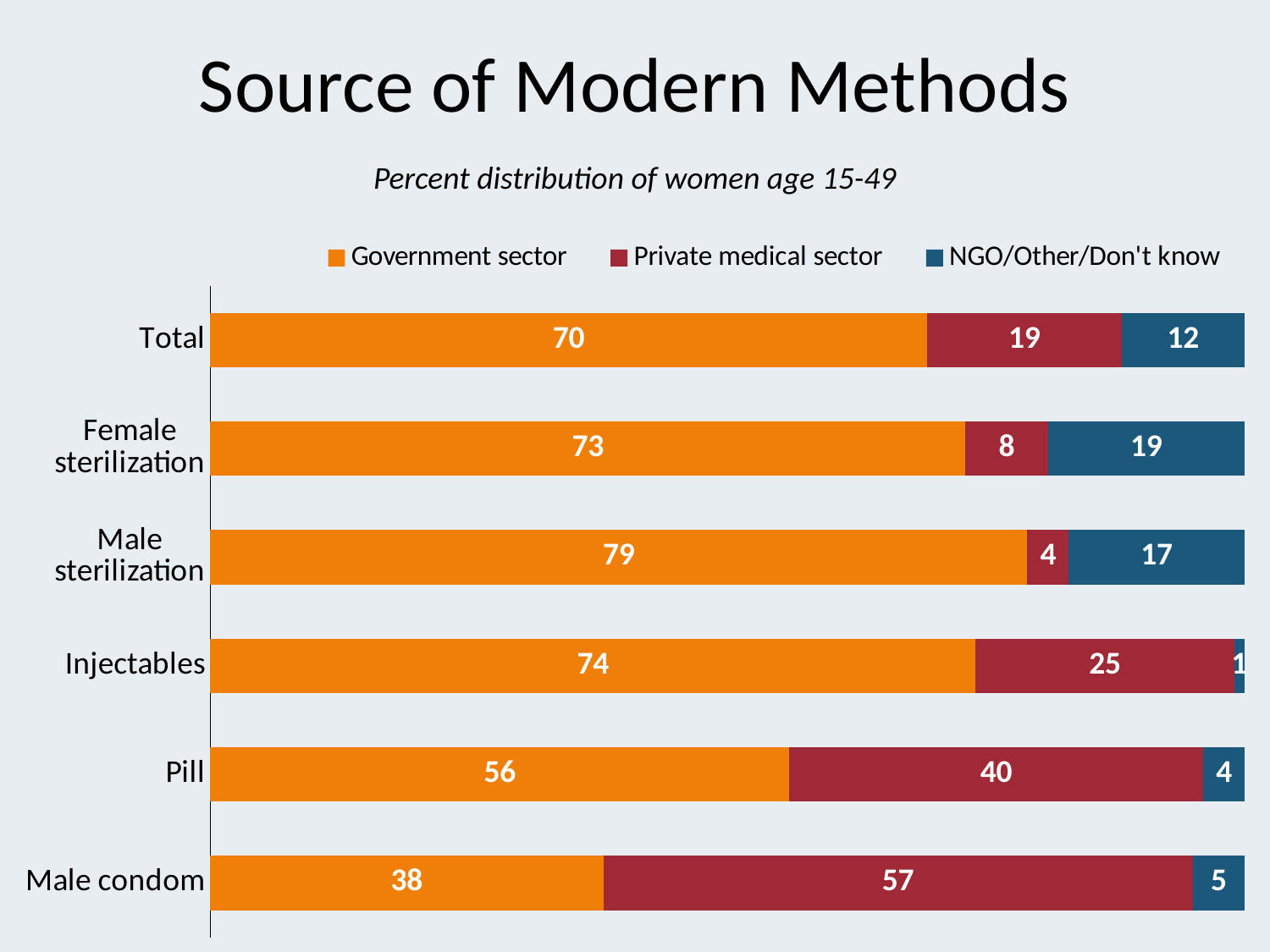

# Source of Modern Methods
Percent distribution of women age 15-49

### Chart

| Category | Government sector | Private medical sector | NGO/Other/Don't know |
|---|---|---|---|
| Male condom | 38.0 | 57.0 | 5.0 |
| Pill | 56.0 | 40.0 | 4.0 |
| Injectables | 74.0 | 25.0 | 1.0 |
| Male sterilization | 79.0 | 4.0 | 17.0 |
| Female sterilization | 73.0 | 8.0 | 19.0 |
| Total | 70.0 | 19.0 | 12.0 |